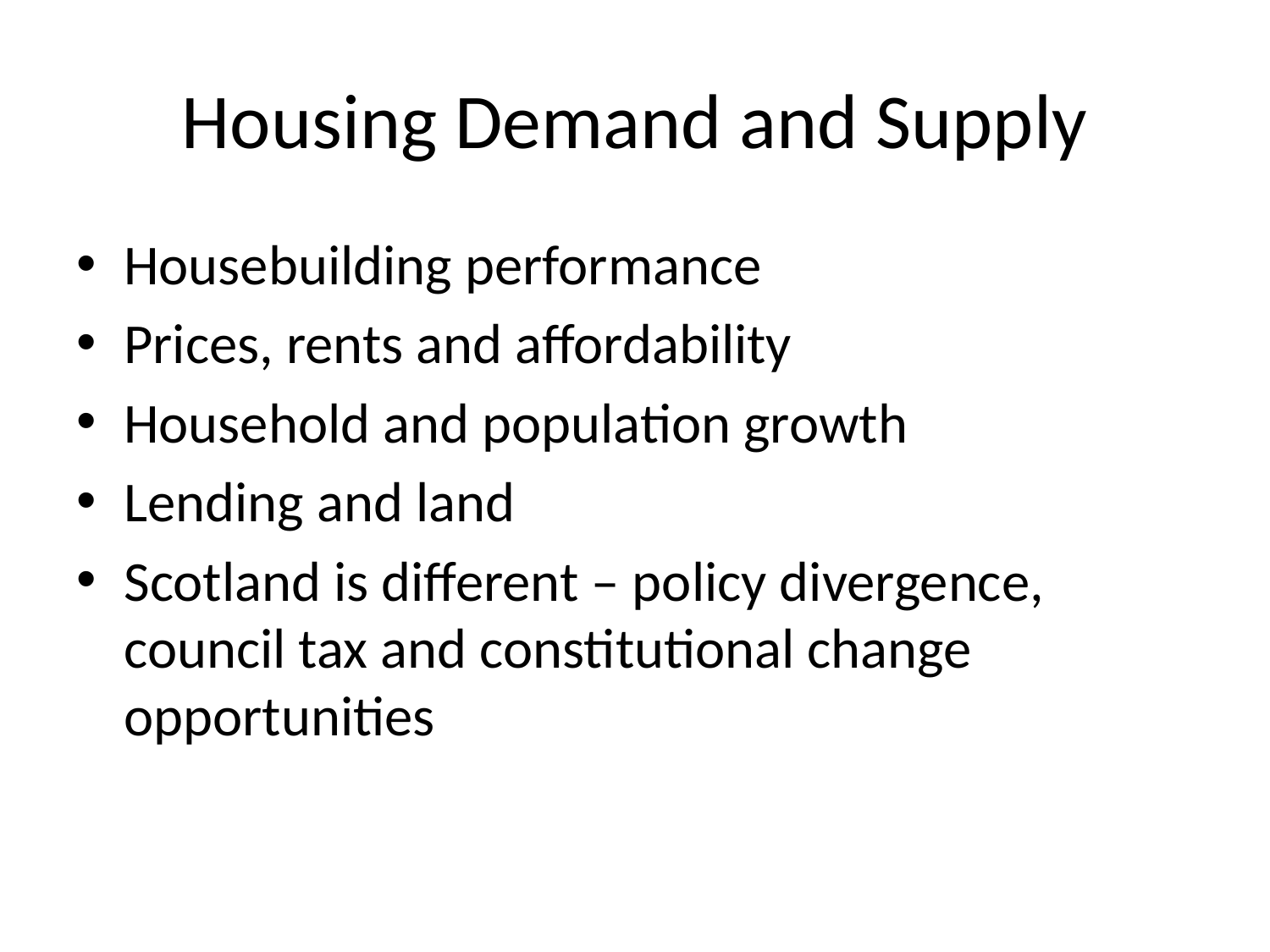

# Housing Demand and Supply
Housebuilding performance
Prices, rents and affordability
Household and population growth
Lending and land
Scotland is different – policy divergence, council tax and constitutional change opportunities